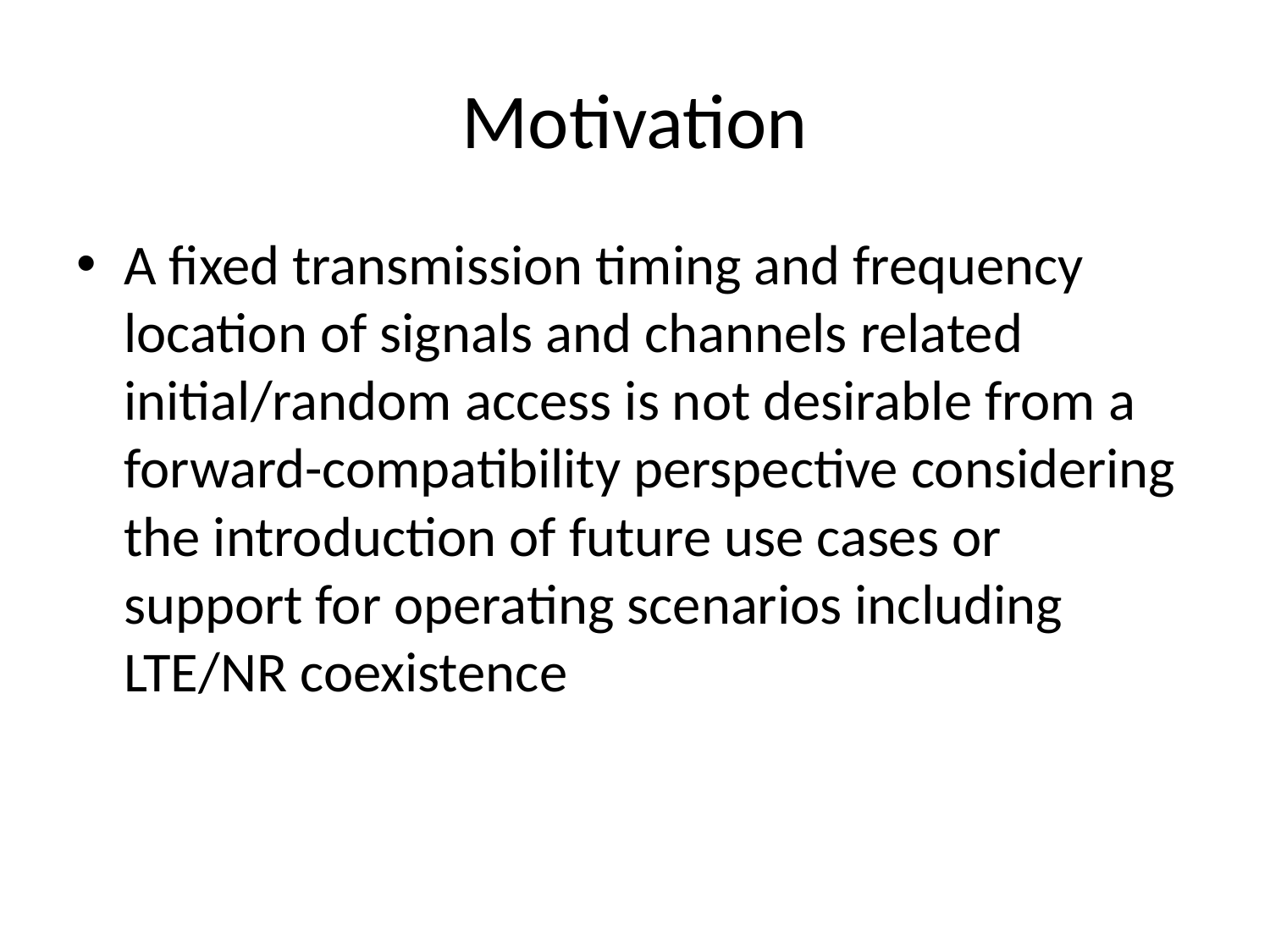

# Motivation
A fixed transmission timing and frequency location of signals and channels related initial/random access is not desirable from a forward-compatibility perspective considering the introduction of future use cases or support for operating scenarios including LTE/NR coexistence